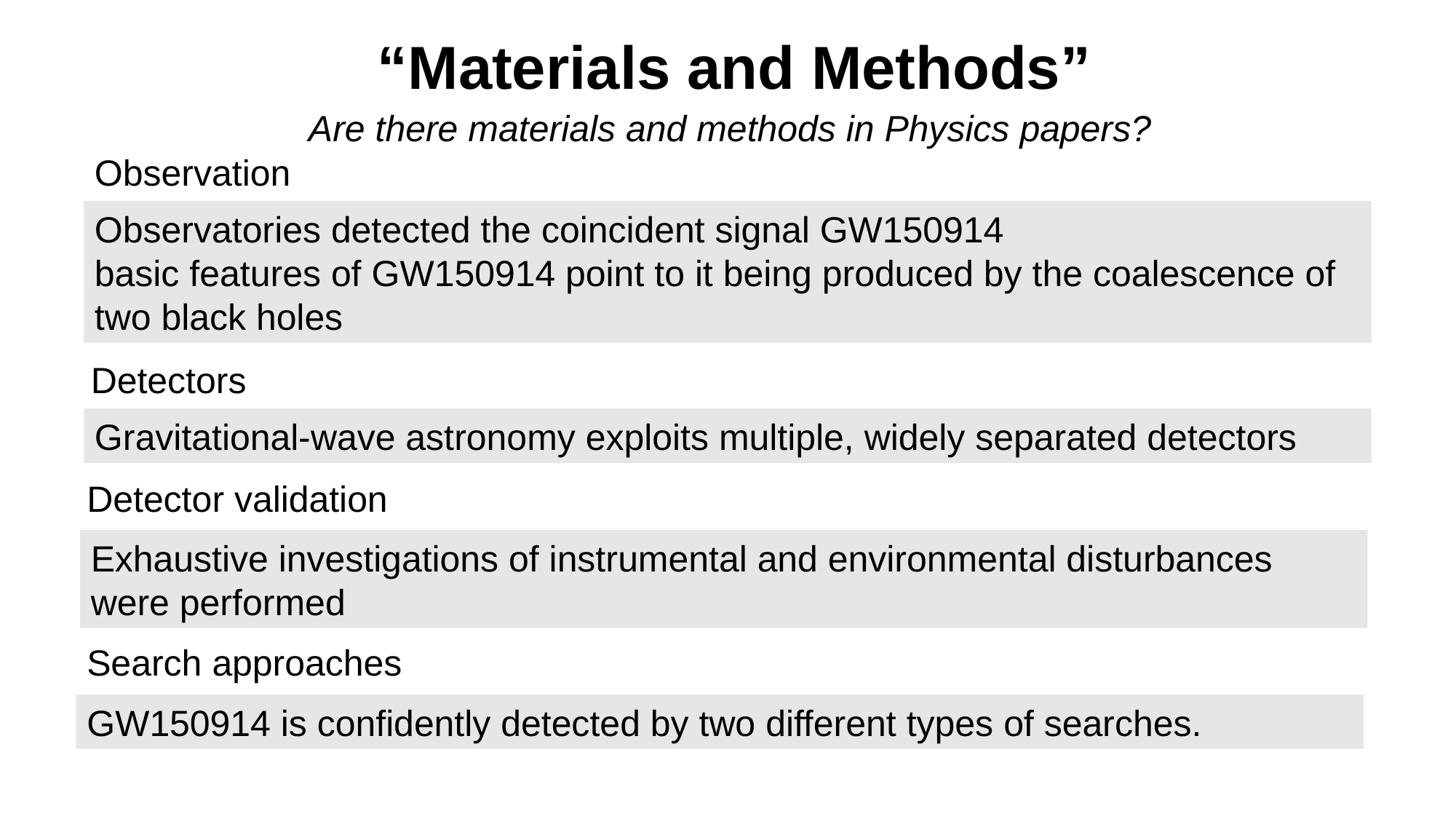

“Materials and Methods”
Are there materials and methods in Physics papers?
Observation
Observatories detected the coincident signal GW150914
basic features of GW150914 point to it being produced by the coalescence of two black holes
Detectors
Gravitational-wave astronomy exploits multiple, widely separated detectors
Detector validation
Exhaustive investigations of instrumental and environmental disturbances were performed
Search approaches
GW150914 is confidently detected by two different types of searches.